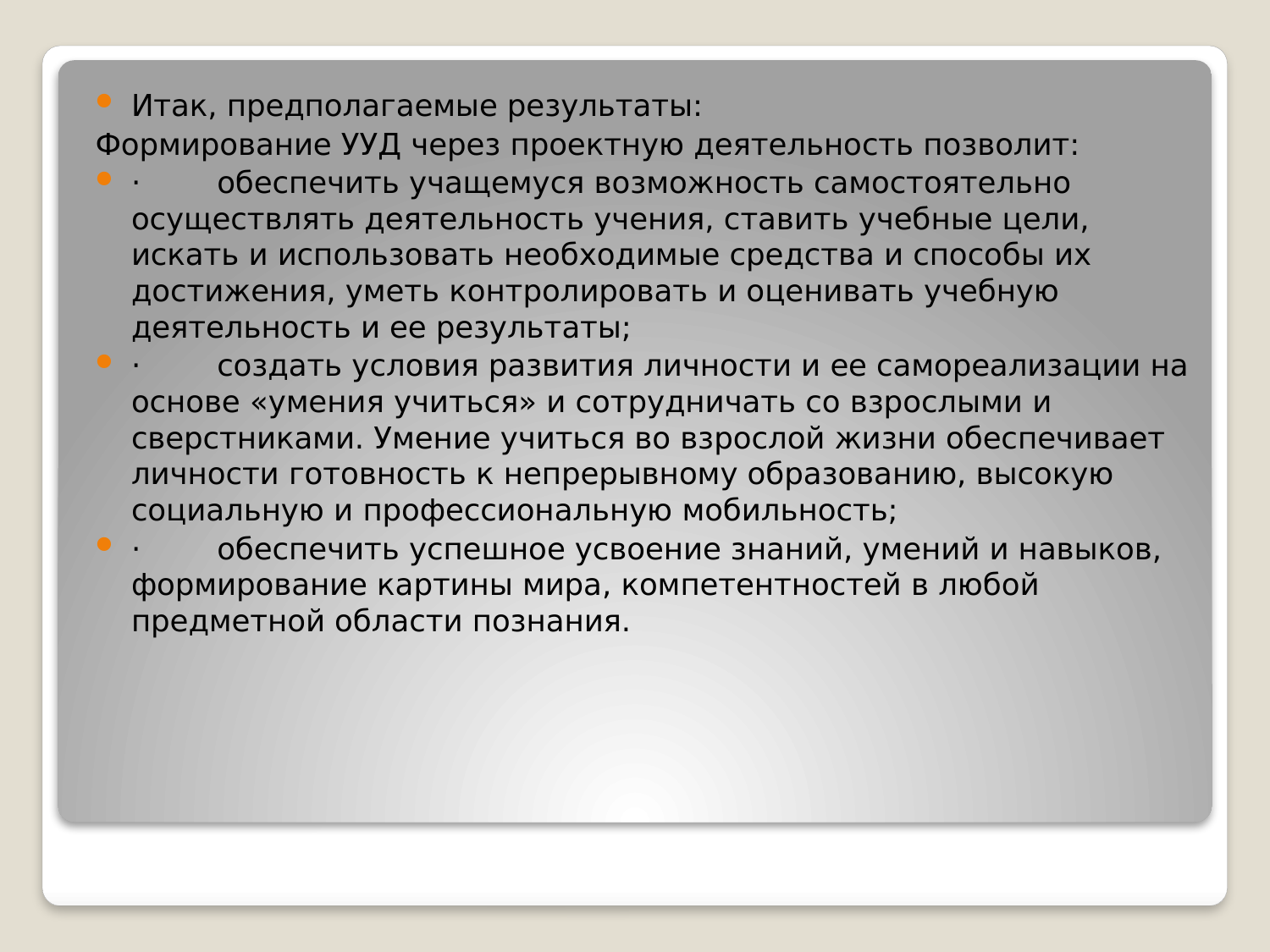

Итак, предполагаемые результаты:
Формирование УУД через проектную деятельность позволит:
·        обеспечить учащемуся возможность самостоятельно осуществлять деятельность учения, ставить учебные цели, искать и использовать необходимые средства и способы их достижения, уметь контролировать и оценивать учебную деятельность и ее результаты;
·        создать условия развития личности и ее самореализации на основе «умения учиться» и сотрудничать со взрослыми и сверстниками. Умение учиться во взрослой жизни обеспечивает личности готовность к непрерывному образованию, высокую социальную и профессиональную мобильность;
·        обеспечить успешное усвоение знаний, умений и навыков, формирование картины мира, компетентностей в любой предметной области познания.

#